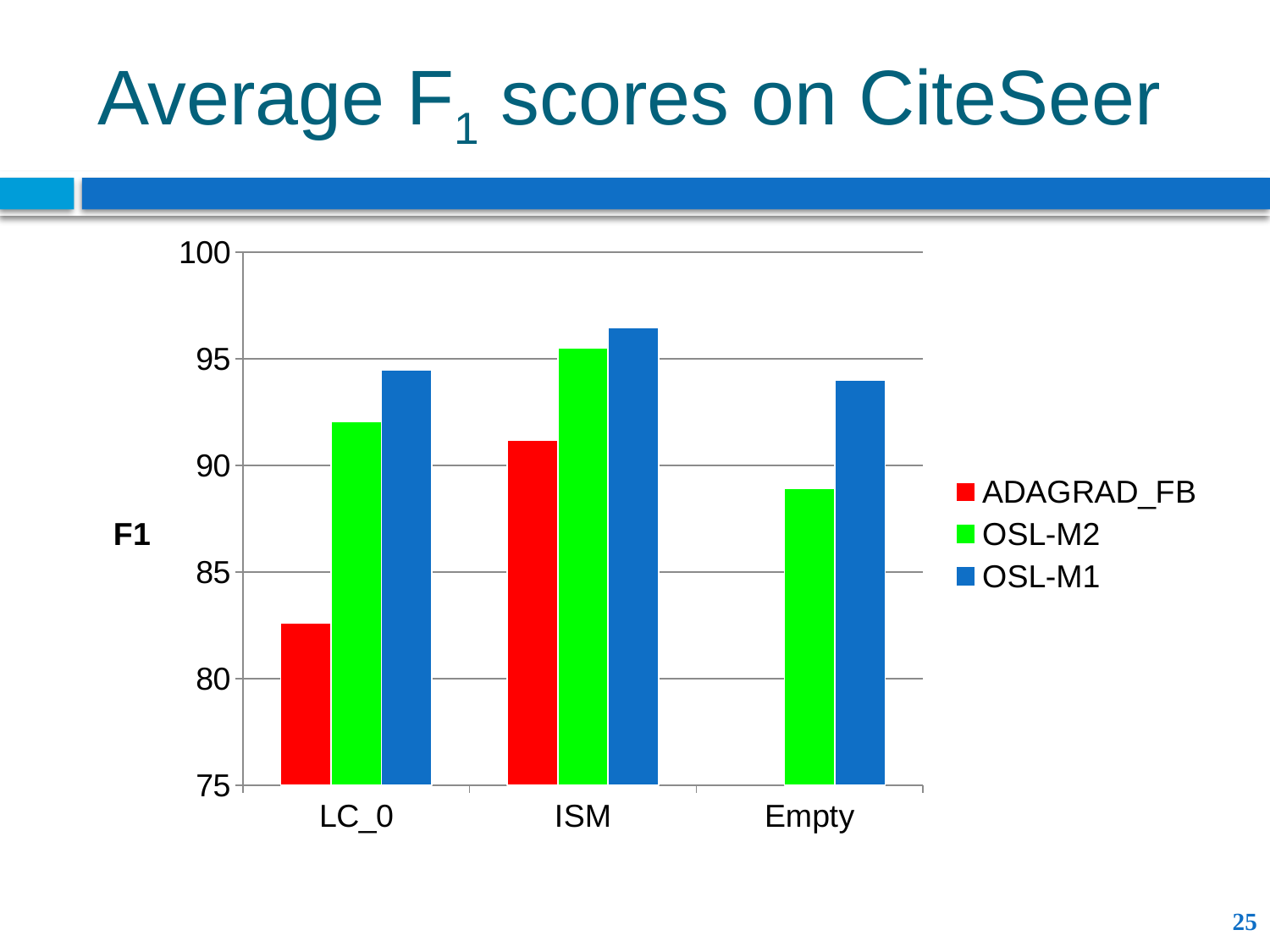

# Average F1 scores on CiteSeer

### Chart

| Category | ADAGRAD_FB | OSL-M2 | OSL-M1 |
|---|---|---|---|
| LC_0 | 82.62 | 92.05 | 94.47 |
| ISM | 91.18 | 95.51 | 96.48 |
| Empty | None | 88.94 | 94.03 |
25